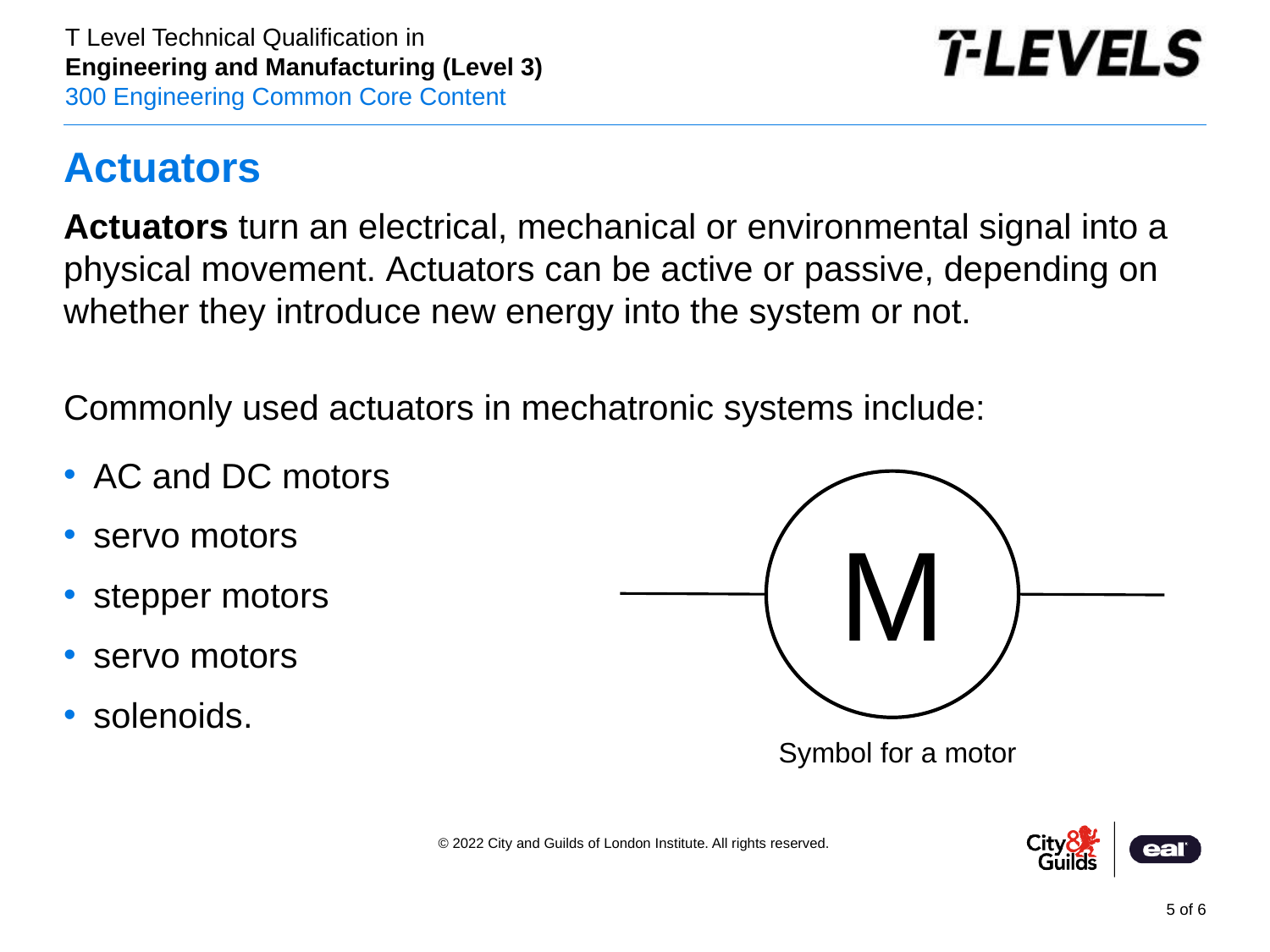

# Actuators
Actuators turn an electrical, mechanical or environmental signal into a physical movement. Actuators can be active or passive, depending on whether they introduce new energy into the system or not.
Commonly used actuators in mechatronic systems include:
AC and DC motors
servo motors
stepper motors
servo motors
solenoids.

M
Symbol for a motor